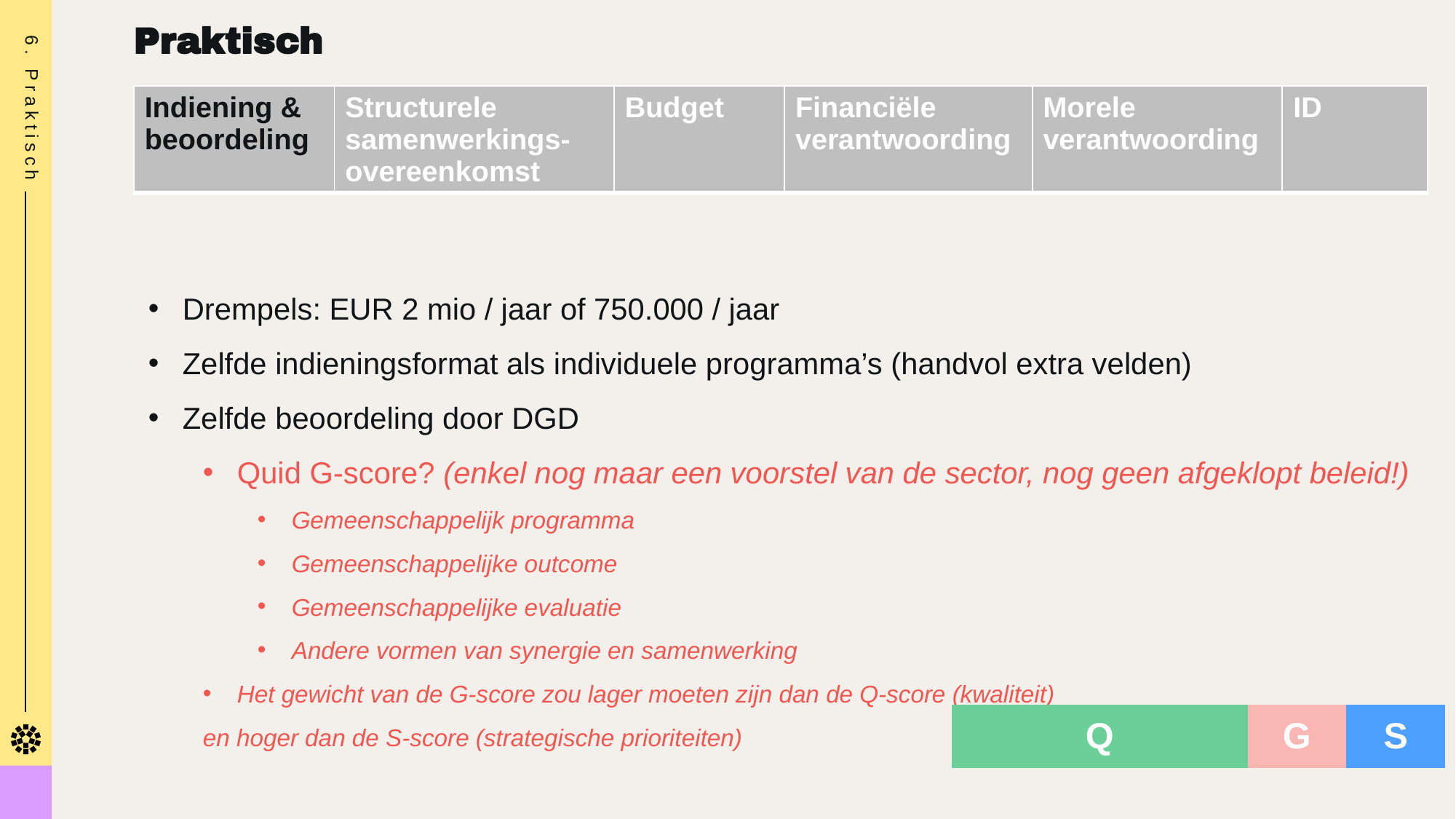

6. Praktisch
Praktisch
| Indiening & beoordeling | Structurele samenwerkings-overeenkomst | Budget | Financiële verantwoording | Morele verantwoording | ID |
| --- | --- | --- | --- | --- | --- |
Drempels: EUR 2 mio / jaar of 750.000 / jaar
Zelfde indieningsformat als individuele programma’s (handvol extra velden)
Zelfde beoordeling door DGD
Quid G-score? (enkel nog maar een voorstel van de sector, nog geen afgeklopt beleid!)
Gemeenschappelijk programma
Gemeenschappelijke outcome
Gemeenschappelijke evaluatie
Andere vormen van synergie en samenwerking
Het gewicht van de G-score zou lager moeten zijn dan de Q-score (kwaliteit)
en hoger dan de S-score (strategische prioriteiten)

### Chart

| Category | Q | G | S |
|---|---|---|---|
| Categorie 1 | 60.0 | 20.0 | 20.0 |